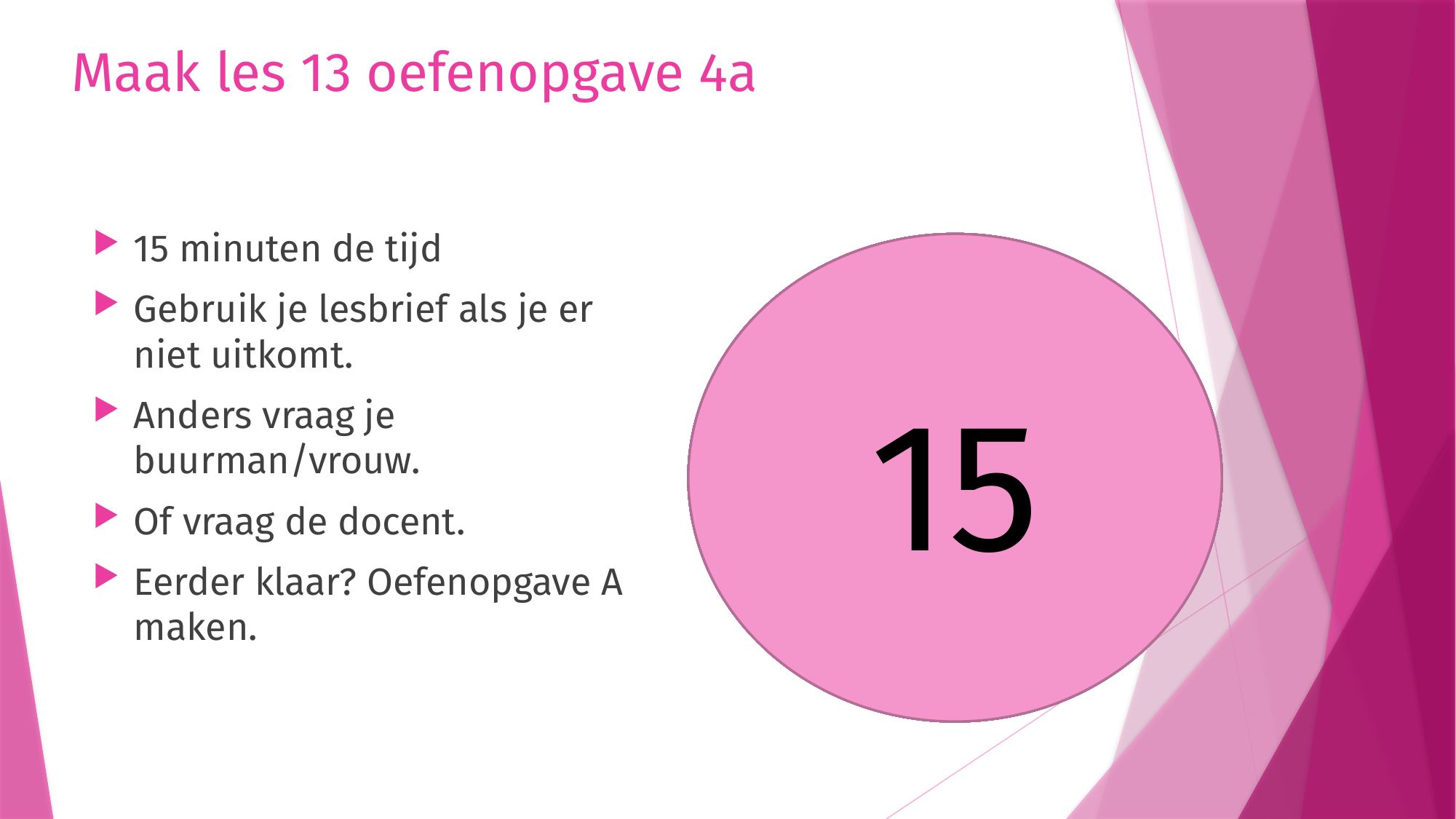

# Maak les 13 oefenopgave 4a
15 minuten de tijd
Gebruik je lesbrief als je er niet uitkomt.
Anders vraag je buurman/vrouw.
Of vraag de docent.
Eerder klaar? Oefenopgave A maken.

15
14
10
11
12
13
8
9
5
6
7
4
3
1
2